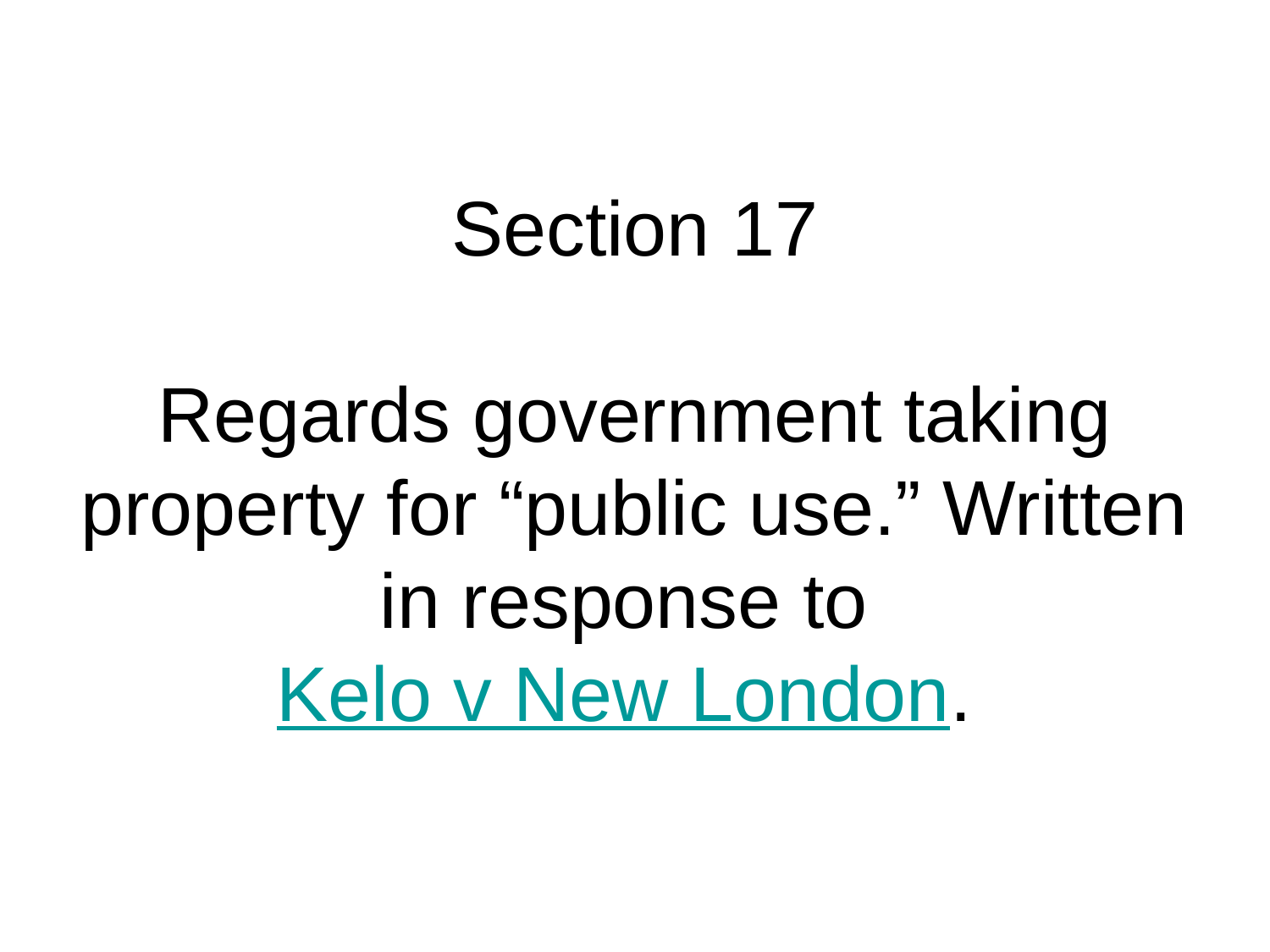

# Section 17 Regards government taking property for “public use.” Written in response to Kelo v New London.